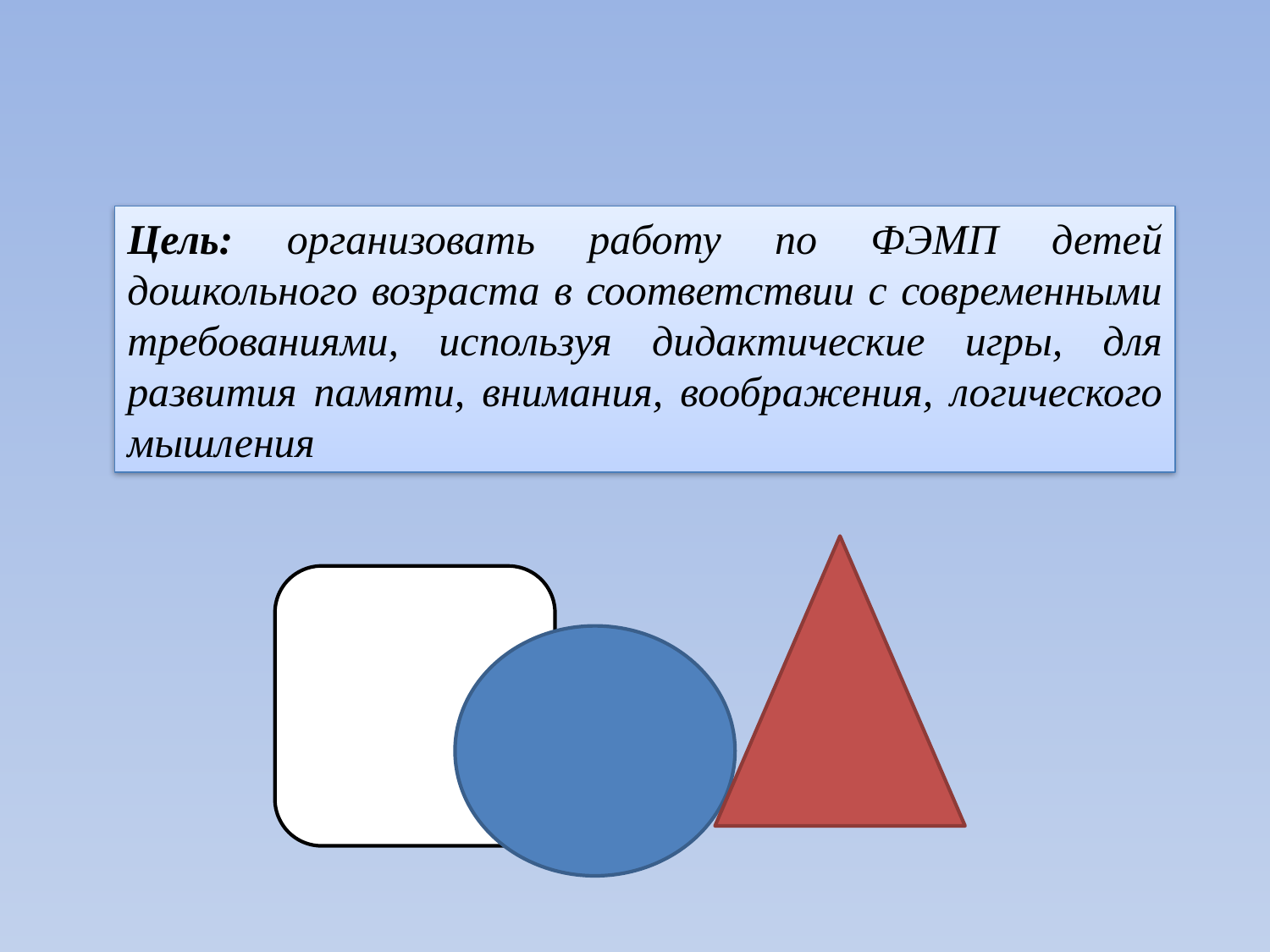

Цель: организовать работу по ФЭМП детей дошкольного возраста в соответствии с современными требованиями, используя дидактические игры, для развития памяти, внимания, воображения, логического мышления